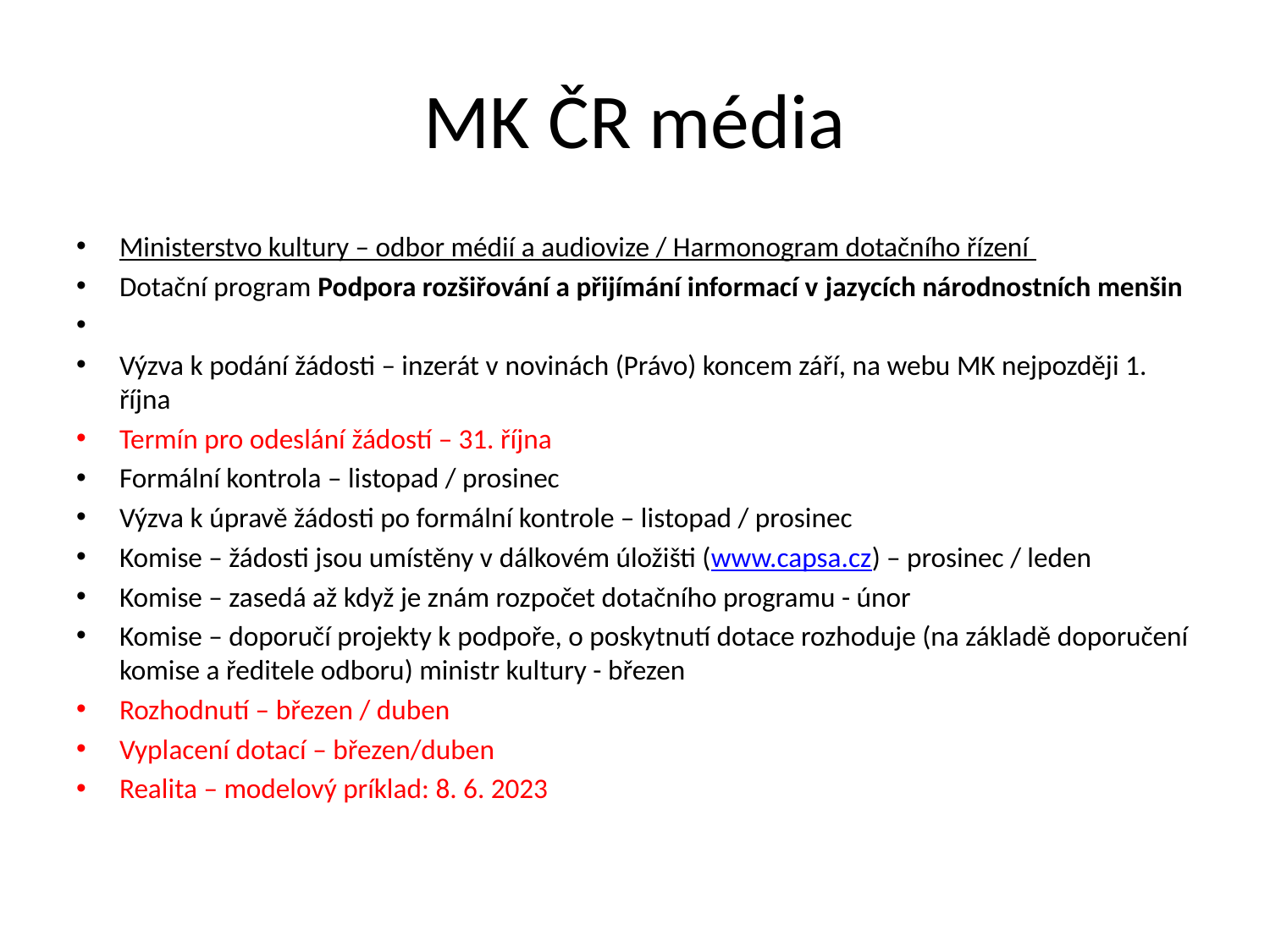

# MK ČR média
Ministerstvo kultury – odbor médií a audiovize / Harmonogram dotačního řízení
Dotační program Podpora rozšiřování a přijímání informací v jazycích národnostních menšin

Výzva k podání žádosti – inzerát v novinách (Právo) koncem září, na webu MK nejpozději 1. října
Termín pro odeslání žádostí – 31. října
Formální kontrola – listopad / prosinec
Výzva k úpravě žádosti po formální kontrole – listopad / prosinec
Komise – žádosti jsou umístěny v dálkovém úložišti (www.capsa.cz) – prosinec / leden
Komise – zasedá až když je znám rozpočet dotačního programu - únor
Komise – doporučí projekty k podpoře, o poskytnutí dotace rozhoduje (na základě doporučení komise a ředitele odboru) ministr kultury - březen
Rozhodnutí – březen / duben
Vyplacení dotací – březen/duben
Realita – modelový príklad: 8. 6. 2023